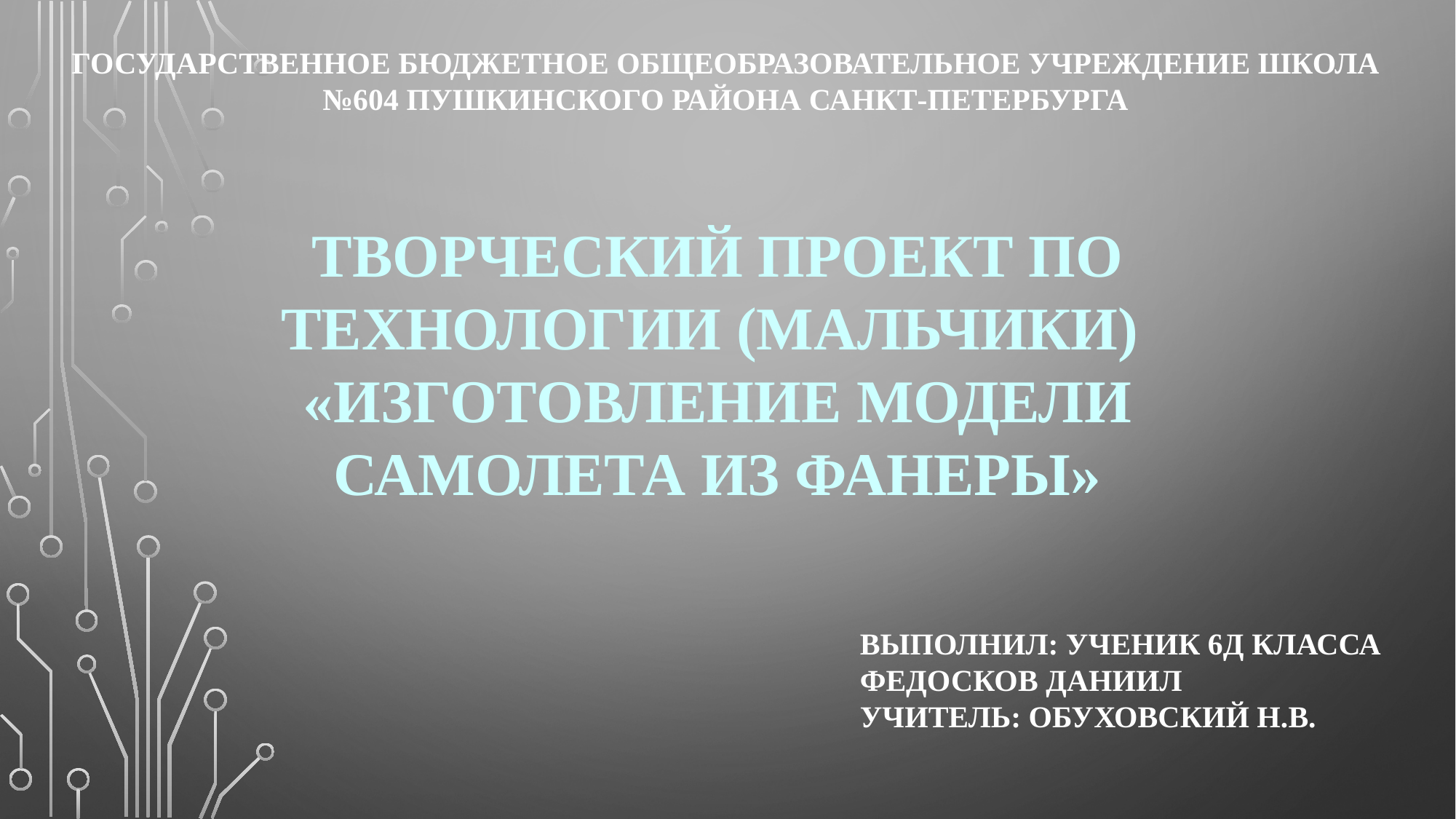

Государственное БЮДЖЕТНОЕ ОБЩЕОБРАЗОВАТЕЛЬНОЕ УЧРЕЖДЕНИЕ ШКОЛА №604 Пушкинского района Санкт-Петербурга
# Творческий проект по технологии (мальчики) «Изготовление модели самолета из фанеры»
Выполнил: ученик 6д КЛАССА Федосков Даниил
Учитель: Обуховский Н.В.